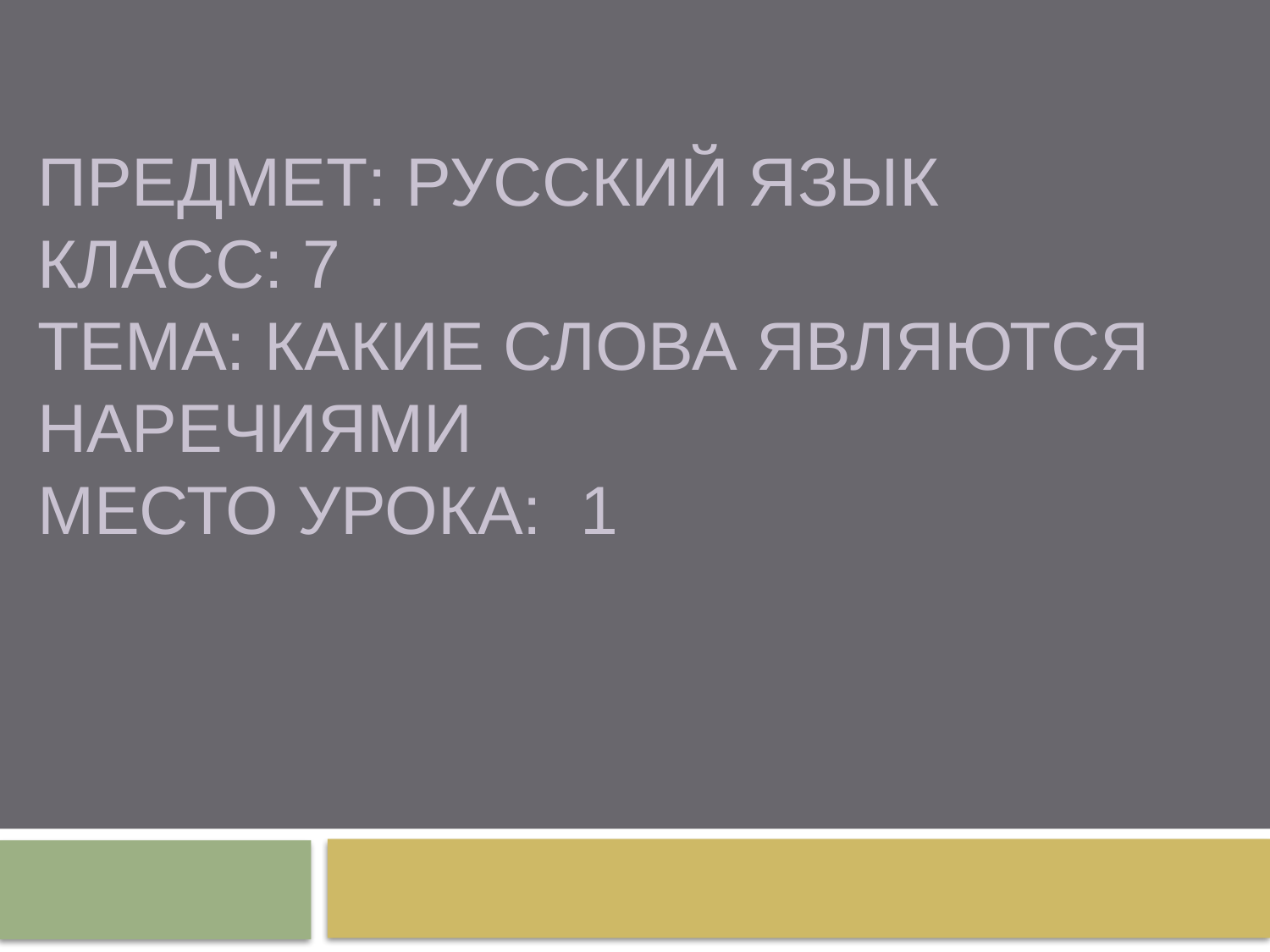

# Предмет: русский язык класс: 7 Тема: Какие слова являются наречиями место урока:  1